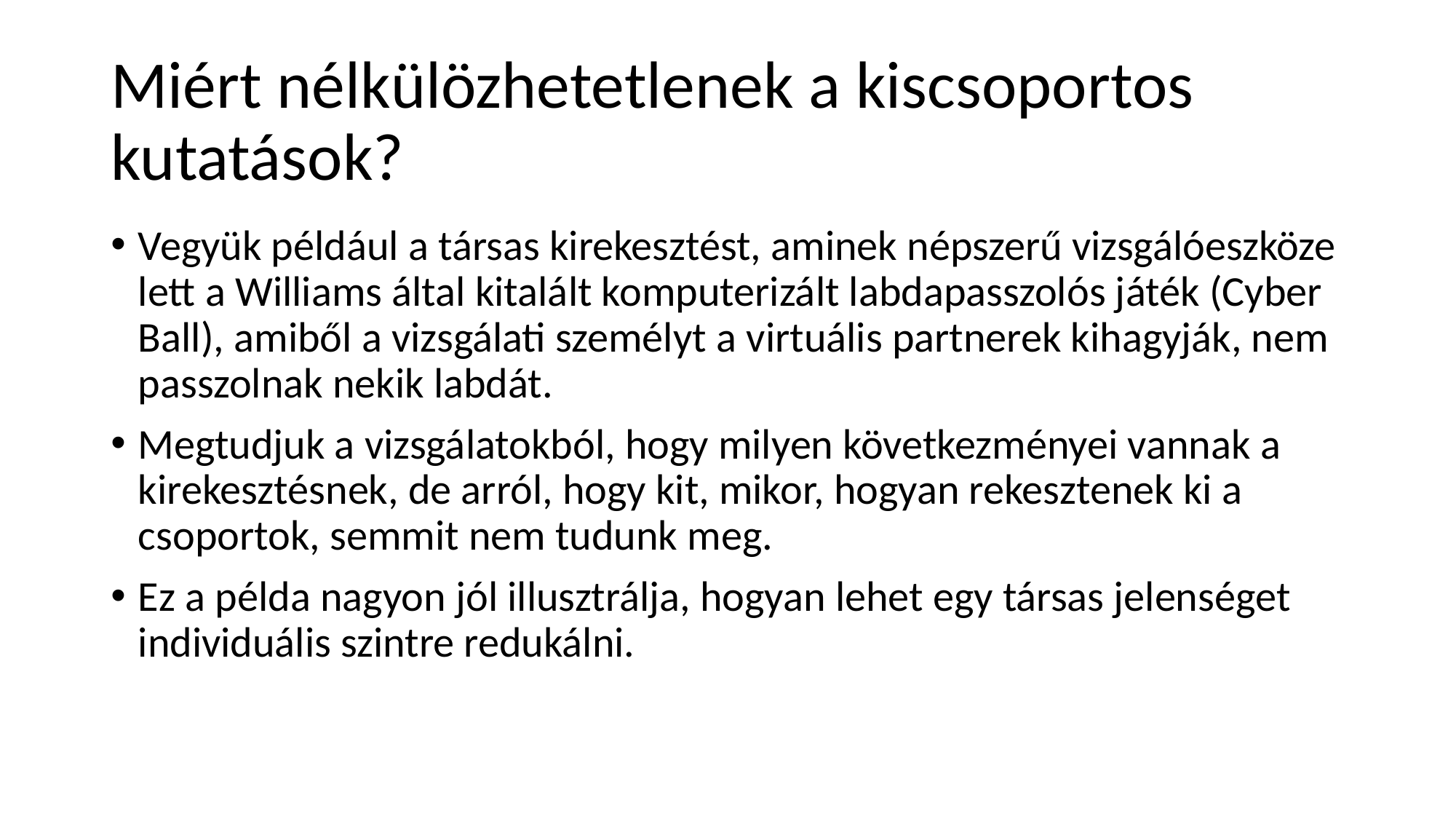

# Miért nélkülözhetetlenek a kiscsoportos kutatások?
Vegyük például a társas kirekesztést, aminek népszerű vizsgálóeszköze lett a Williams által kitalált komputerizált labdapasszolós játék (Cyber Ball), amiből a vizsgálati személyt a virtuális partnerek kihagyják, nem passzolnak nekik labdát.
Megtudjuk a vizsgálatokból, hogy milyen következményei vannak a kirekesztésnek, de arról, hogy kit, mikor, hogyan rekesztenek ki a csoportok, semmit nem tudunk meg.
Ez a példa nagyon jól illusztrálja, hogyan lehet egy társas jelenséget individuális szintre redukálni.